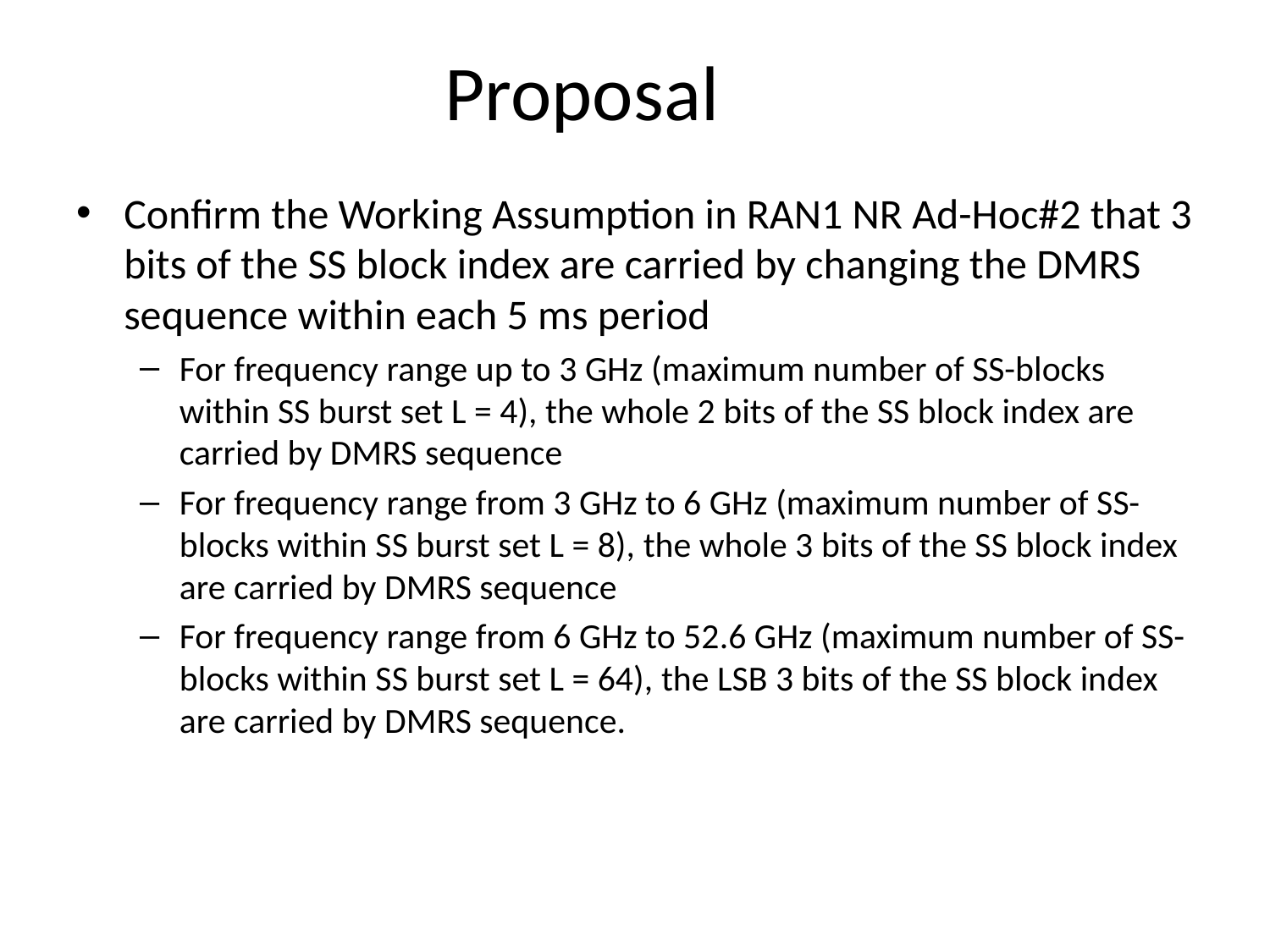

# Proposal
Confirm the Working Assumption in RAN1 NR Ad-Hoc#2 that 3 bits of the SS block index are carried by changing the DMRS sequence within each 5 ms period
For frequency range up to 3 GHz (maximum number of SS-blocks within SS burst set L = 4), the whole 2 bits of the SS block index are carried by DMRS sequence
For frequency range from 3 GHz to 6 GHz (maximum number of SS-blocks within SS burst set L = 8), the whole 3 bits of the SS block index are carried by DMRS sequence
For frequency range from 6 GHz to 52.6 GHz (maximum number of SS-blocks within SS burst set L = 64), the LSB 3 bits of the SS block index are carried by DMRS sequence.